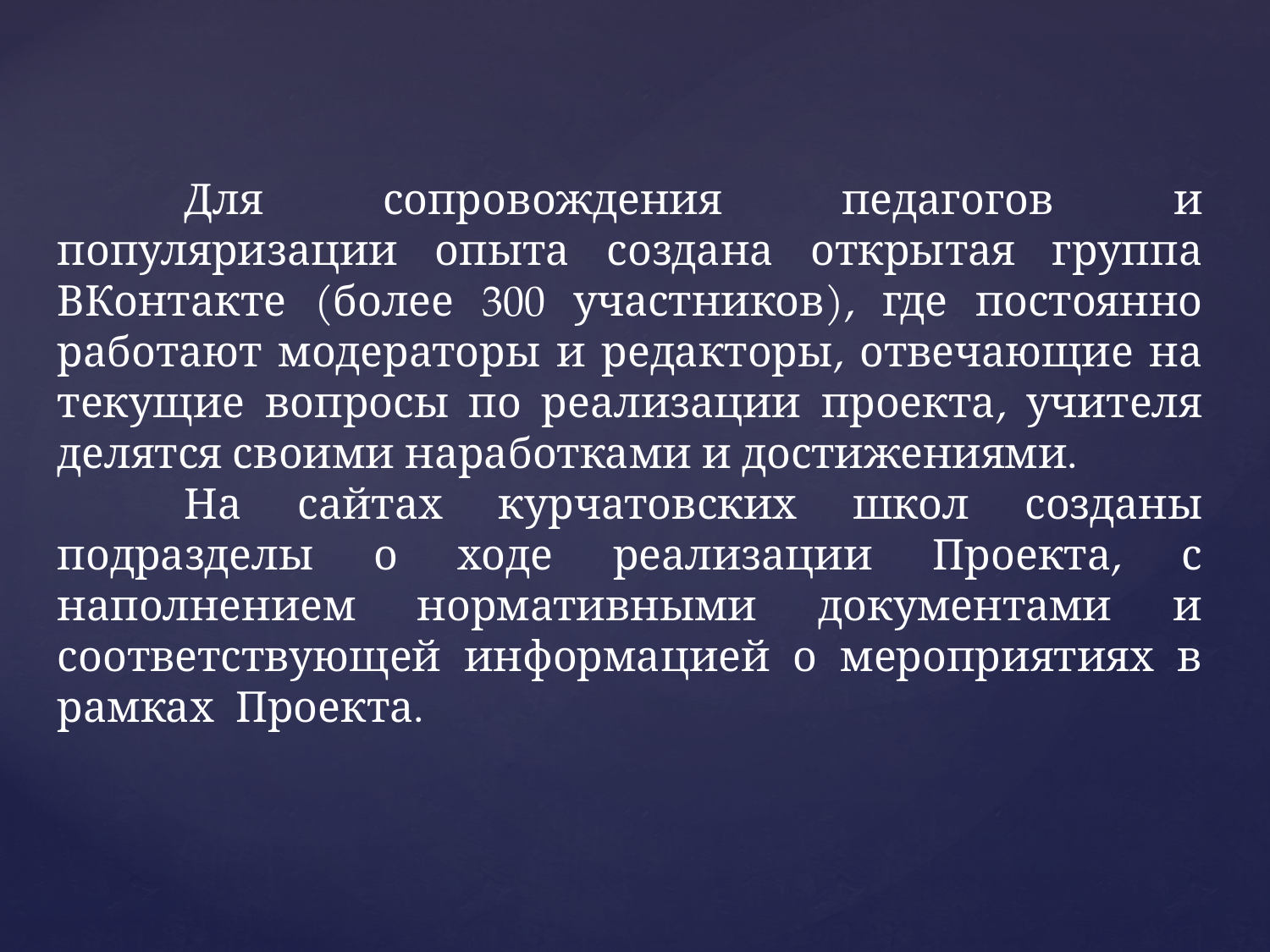

Для сопровождения педагогов и популяризации опыта создана открытая группа ВКонтакте (более 300 участников), где постоянно работают модераторы и редакторы, отвечающие на текущие вопросы по реализации проекта, учителя делятся своими наработками и достижениями.
	На сайтах курчатовских школ созданы подразделы о ходе реализации Проекта, с наполнением нормативными документами и соответствующей информацией о мероприятиях в рамках  Проекта.